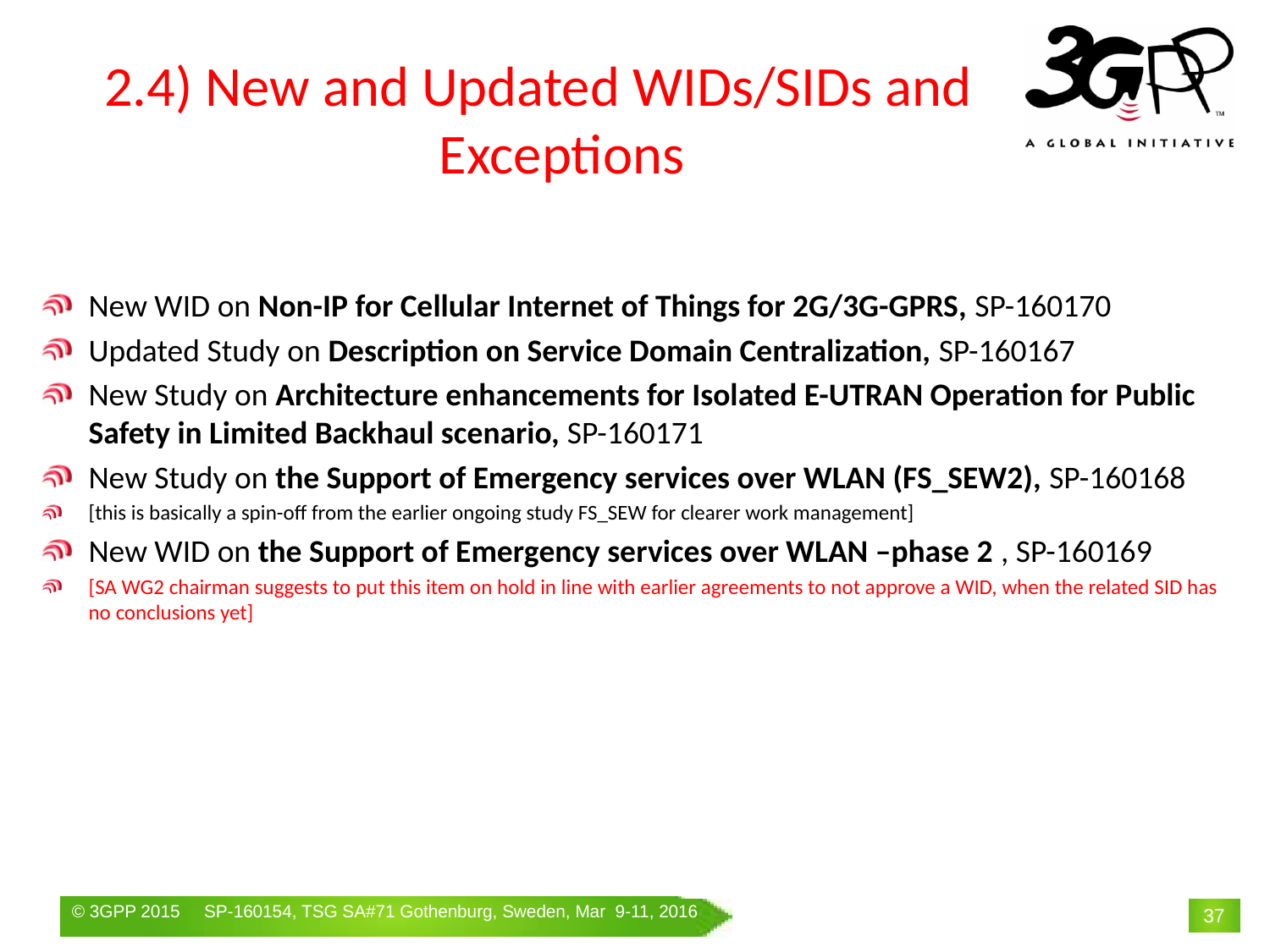

# 2.4) New and Updated WIDs/SIDs and Exceptions
New WID on Non-IP for Cellular Internet of Things for 2G/3G-GPRS, SP-160170
Updated Study on Description on Service Domain Centralization, SP-160167
New Study on Architecture enhancements for Isolated E-UTRAN Operation for Public Safety in Limited Backhaul scenario, SP-160171
New Study on the Support of Emergency services over WLAN (FS_SEW2), SP-160168
[this is basically a spin-off from the earlier ongoing study FS_SEW for clearer work management]
New WID on the Support of Emergency services over WLAN –phase 2 , SP-160169
[SA WG2 chairman suggests to put this item on hold in line with earlier agreements to not approve a WID, when the related SID has no conclusions yet]